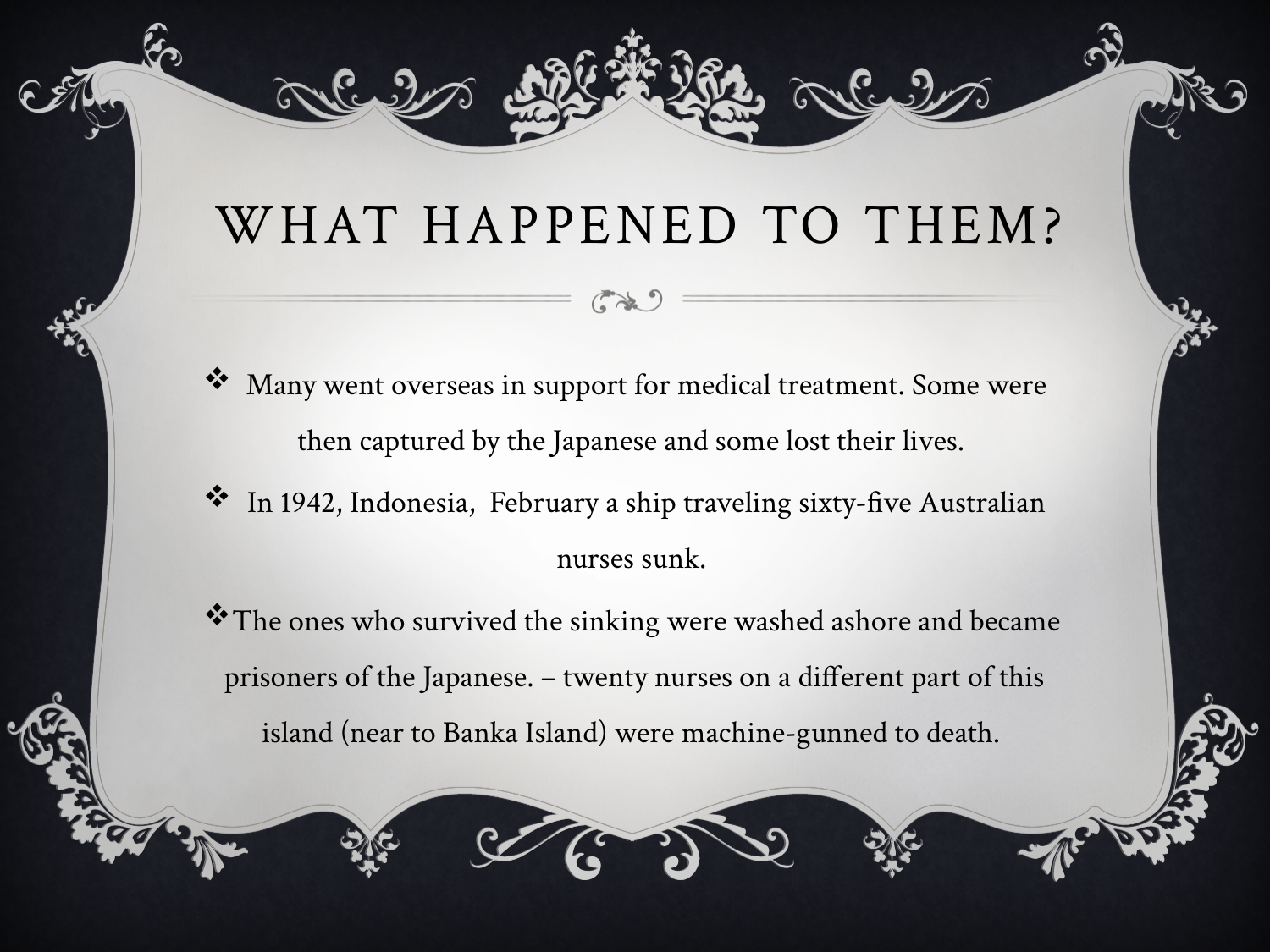

# What Happened to Them?
Many went overseas in support for medical treatment. Some were then captured by the Japanese and some lost their lives.
In 1942, Indonesia,  February a ship traveling sixty-five Australian nurses sunk.
The ones who survived the sinking were washed ashore and became prisoners of the Japanese. – twenty nurses on a different part of this island (near to Banka Island) were machine-gunned to death.